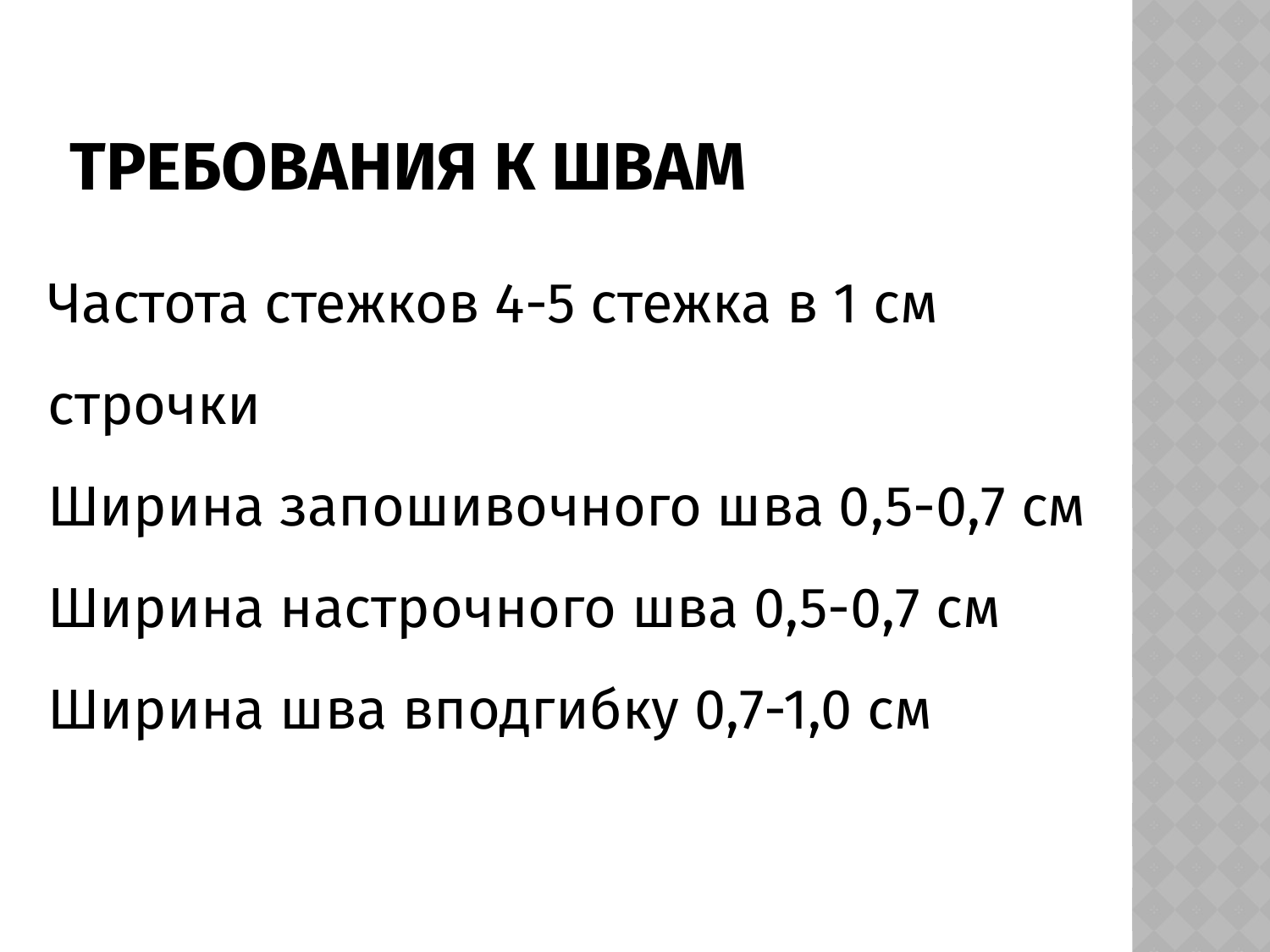

# Требования к швам
Частота стежков 4-5 стежка в 1 см строчки
Ширина запошивочного шва 0,5-0,7 см
Ширина настрочного шва 0,5-0,7 см
Ширина шва вподгибку 0,7-1,0 см